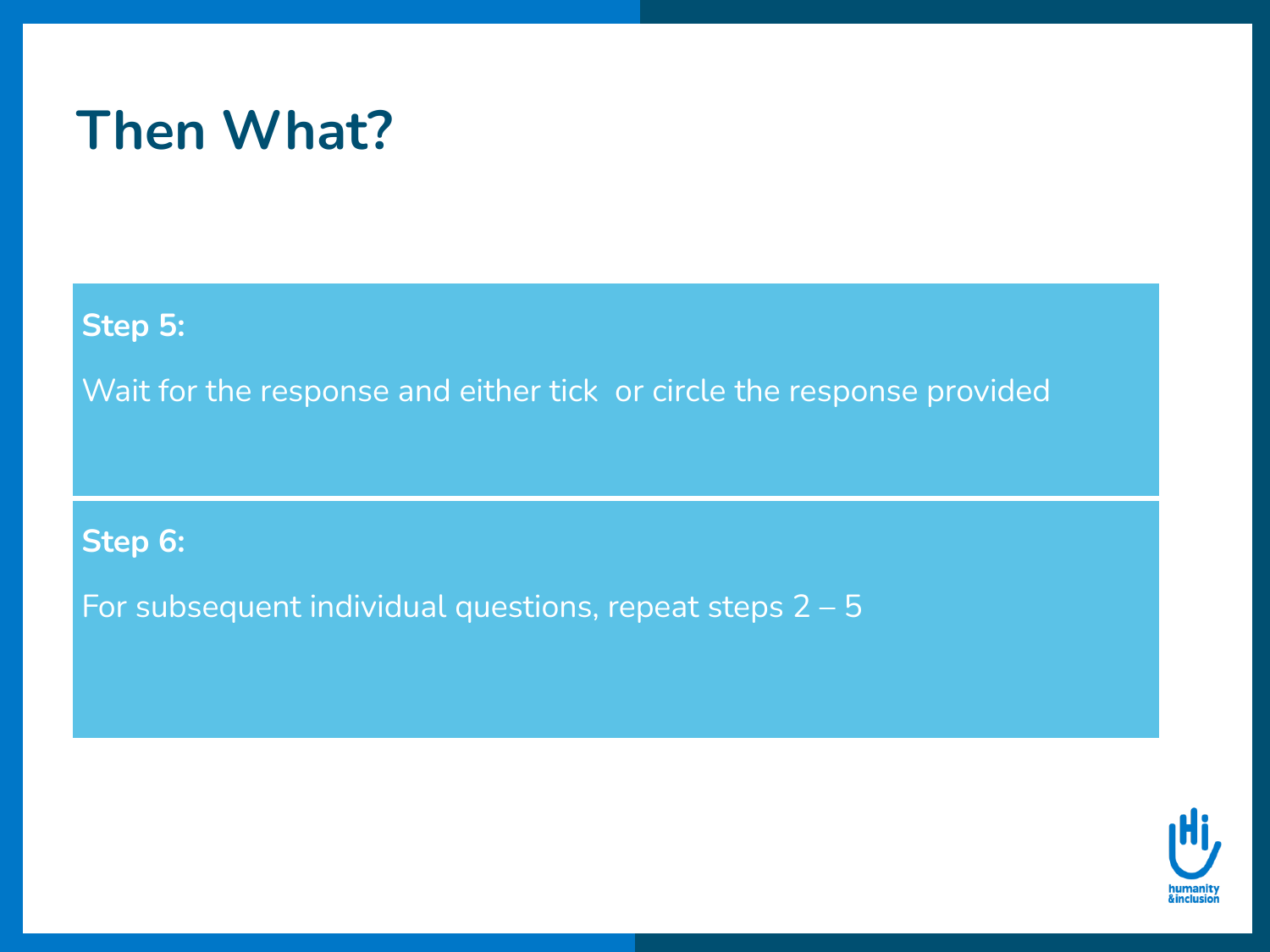

# Then What?
| Step 5: Wait for the response and either tick or circle the response provided |
| --- |
| Step 6: For subsequent individual questions, repeat steps 2 – 5 |